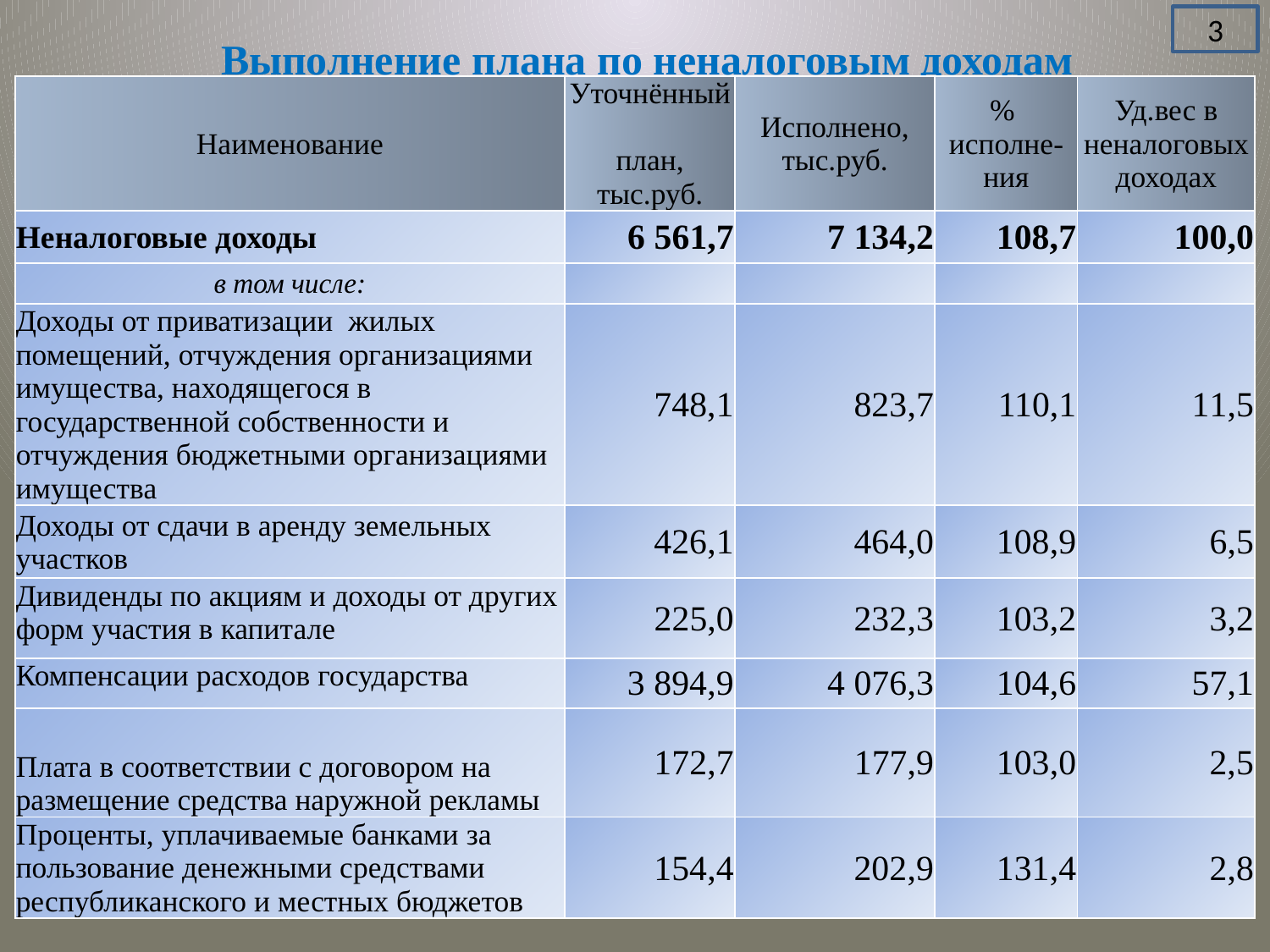

3
# Выполнение плана по неналоговым доходам
| Наименование | Уточнённый план, тыс.руб. | Исполнено, тыс.руб. | % исполне- ния | Уд.вес в неналоговых доходах |
| --- | --- | --- | --- | --- |
| Неналоговые доходы | 6 561,7 | 7 134,2 | 108,7 | 100,0 |
| в том числе: |  |  |  |  |
| Доходы от приватизации жилых помещений, отчуждения организациями имущества, находящегося в государственной собственности и отчуждения бюджетными организациями имущества | 748,1 | 823,7 | 110,1 | 11,5 |
| Доходы от сдачи в аренду земельных участков | 426,1 | 464,0 | 108,9 | 6,5 |
| Дивиденды по акциям и доходы от других форм участия в капитале | 225,0 | 232,3 | 103,2 | 3,2 |
| Компенсации расходов государства | 3 894,9 | 4 076,3 | 104,6 | 57,1 |
| Плата в соответствии с договором на размещение средства наружной рекламы | 172,7 | 177,9 | 103,0 | 2,5 |
| Проценты, уплачиваемые банками за пользование денежными средствами республиканского и местных бюджетов | 154,4 | 202,9 | 131,4 | 2,8 |
| Неналоговые доходы | 2 596,8 | 2 252,8 | 2 367,5 | 91,2 |
| --- | --- | --- | --- | --- |
| в том числе: |  |  |  |  |
| Компенсации расходов государства | 1 012,5 | 935,2 | 1 181,0 | 116,6 |
| Дивиденды по акциям и доходы от других форм участия в капитале | 694,4 | 586,9 | 416,3 | 60,0 |
| Доходы от сдачи в аренду земельных участков | 111,9 | 132,7 | 254,9 | 227,8 |
| Доходы от продажи земельных участков | 1,6 | 0,1 |  | 0,0 |
| Доходы от сдачи в аренду иного имущества | 42,6 | 43,0 | 52,0 | 122,1 |
| Доходы от приватизации жилых помещений и отчуждения организациями имущества, находящегося в государственной собственности | 266,4 | 216,3 | 188,3 | 70,7 |